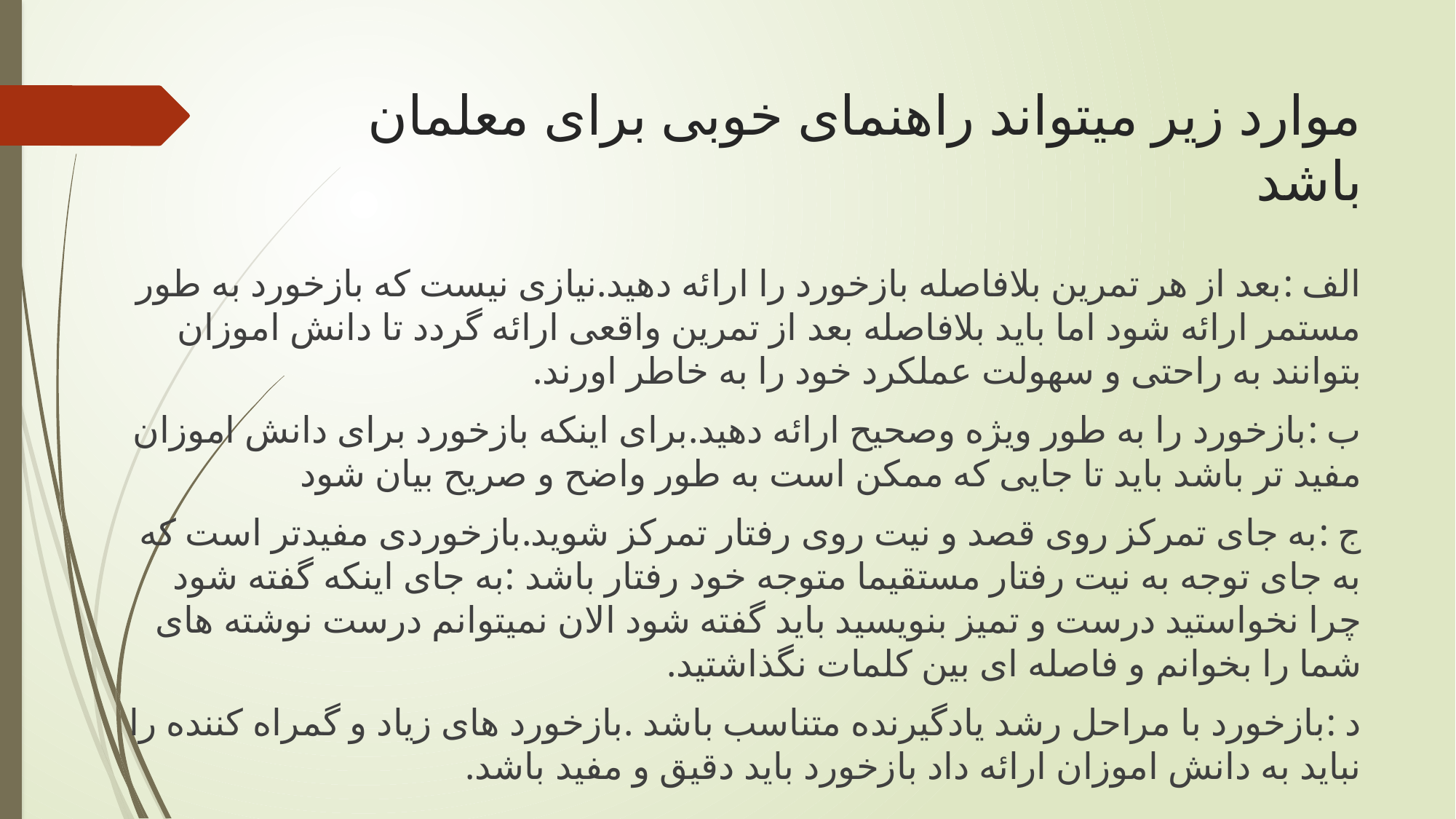

# موارد زیر میتواند راهنمای خوبی برای معلمان باشد
الف :بعد از هر تمرین بلافاصله بازخورد را ارائه دهید.نیازی نیست که بازخورد به طور مستمر ارائه شود اما باید بلافاصله بعد از تمرین واقعی ارائه گردد تا دانش اموزان بتوانند به راحتی و سهولت عملکرد خود را به خاطر اورند.
ب :بازخورد را به طور ویژه وصحیح ارائه دهید.برای اینکه بازخورد برای دانش اموزان مفید تر باشد باید تا جایی که ممکن است به طور واضح و صریح بیان شود
ج :به جای تمرکز روی قصد و نیت روی رفتار تمرکز شوید.بازخوردی مفیدتر است که به جای توجه به نیت رفتار مستقیما متوجه خود رفتار باشد :به جای اینکه گفته شود چرا نخواستید درست و تمیز بنویسید باید گفته شود الان نمیتوانم درست نوشته های شما را بخوانم و فاصله ای بین کلمات نگذاشتید.
د :بازخورد با مراحل رشد یادگیرنده متناسب باشد .بازخورد های زیاد و گمراه کننده را نباید به دانش اموزان ارائه داد بازخورد باید دقیق و مفید باشد.